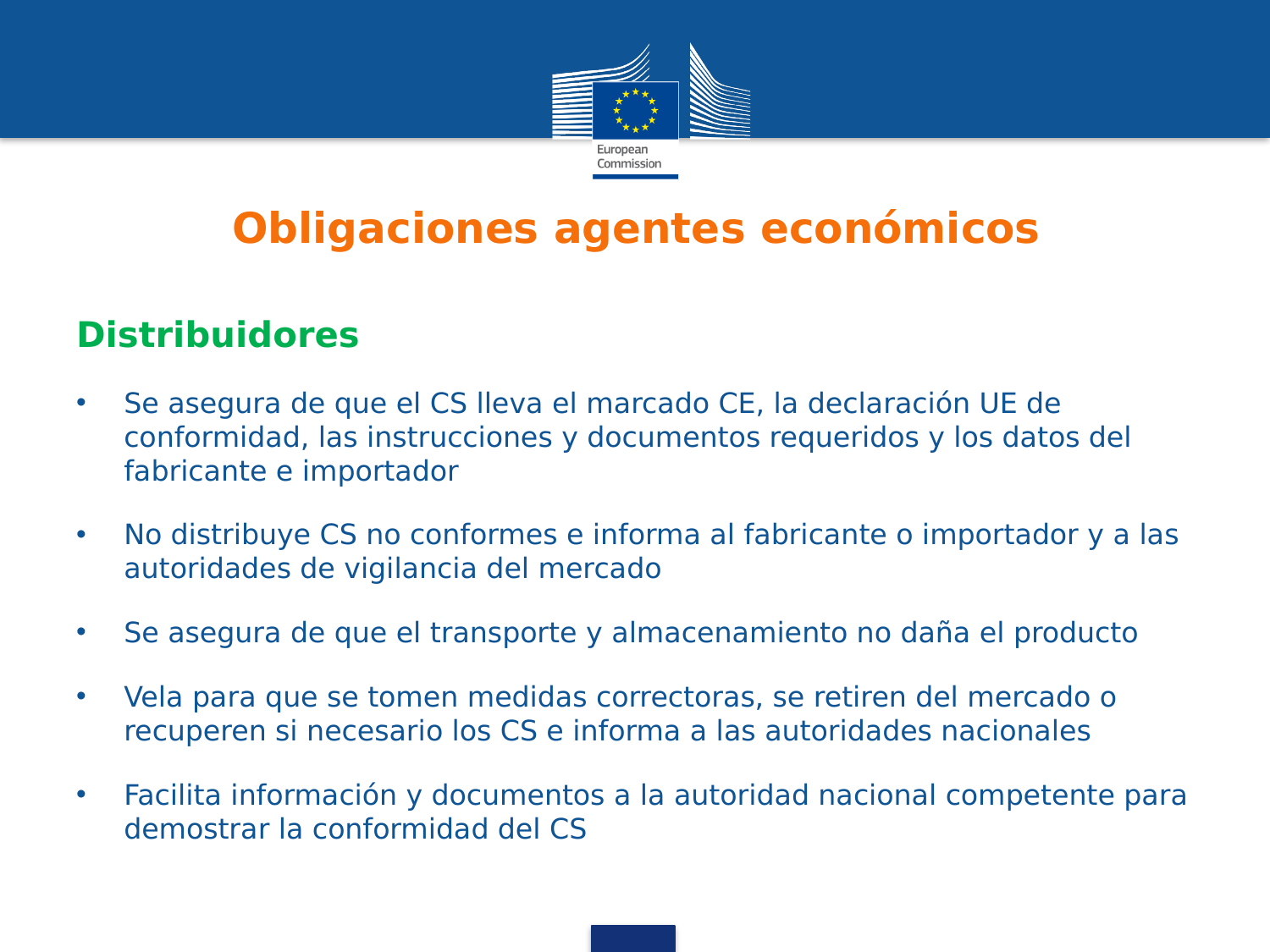

# Obligaciones agentes económicos
Distribuidores

Se asegura de que el CS lleva el marcado CE, la declaración UE de conformidad, las instrucciones y documentos requeridos y los datos del fabricante e importador

No distribuye CS no conformes e informa al fabricante o importador y a las autoridades de vigilancia del mercado

Se asegura de que el transporte y almacenamiento no daña el producto

Vela para que se tomen medidas correctoras, se retiren del mercado o recuperen si necesario los CS e informa a las autoridades nacionales

Facilita información y documentos a la autoridad nacional competente para demostrar la conformidad del CS